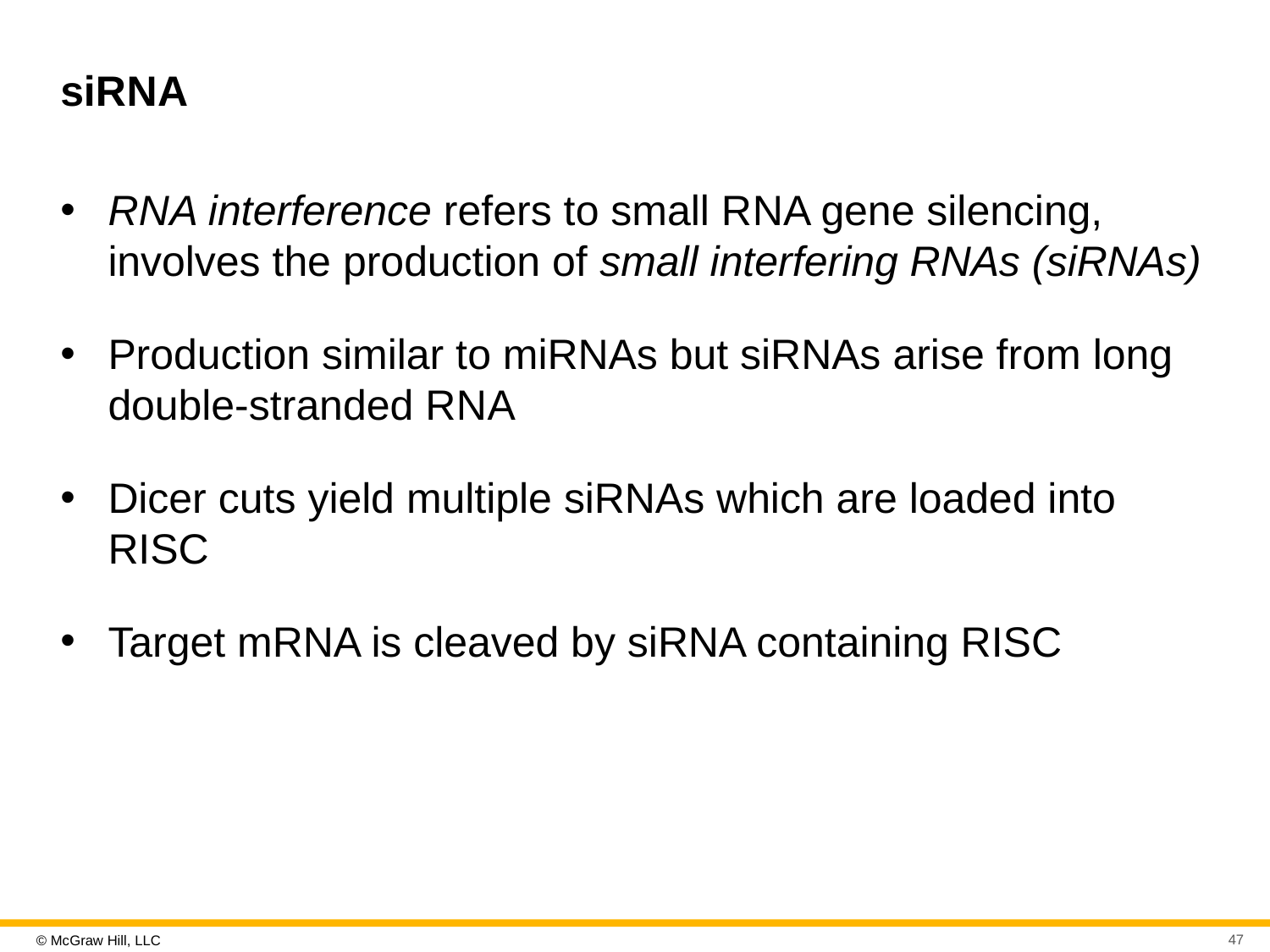

# siR N A
R N A interference refers to small R N A gene silencing, involves the production of small interfering RNAs (siRNAs)
Production similar to miRNAs but siRNAs arise from long double-stranded R N A
Dicer cuts yield multiple siRNAs which are loaded into RISC
Target mRNA is cleaved by siRNA containing RISC
47